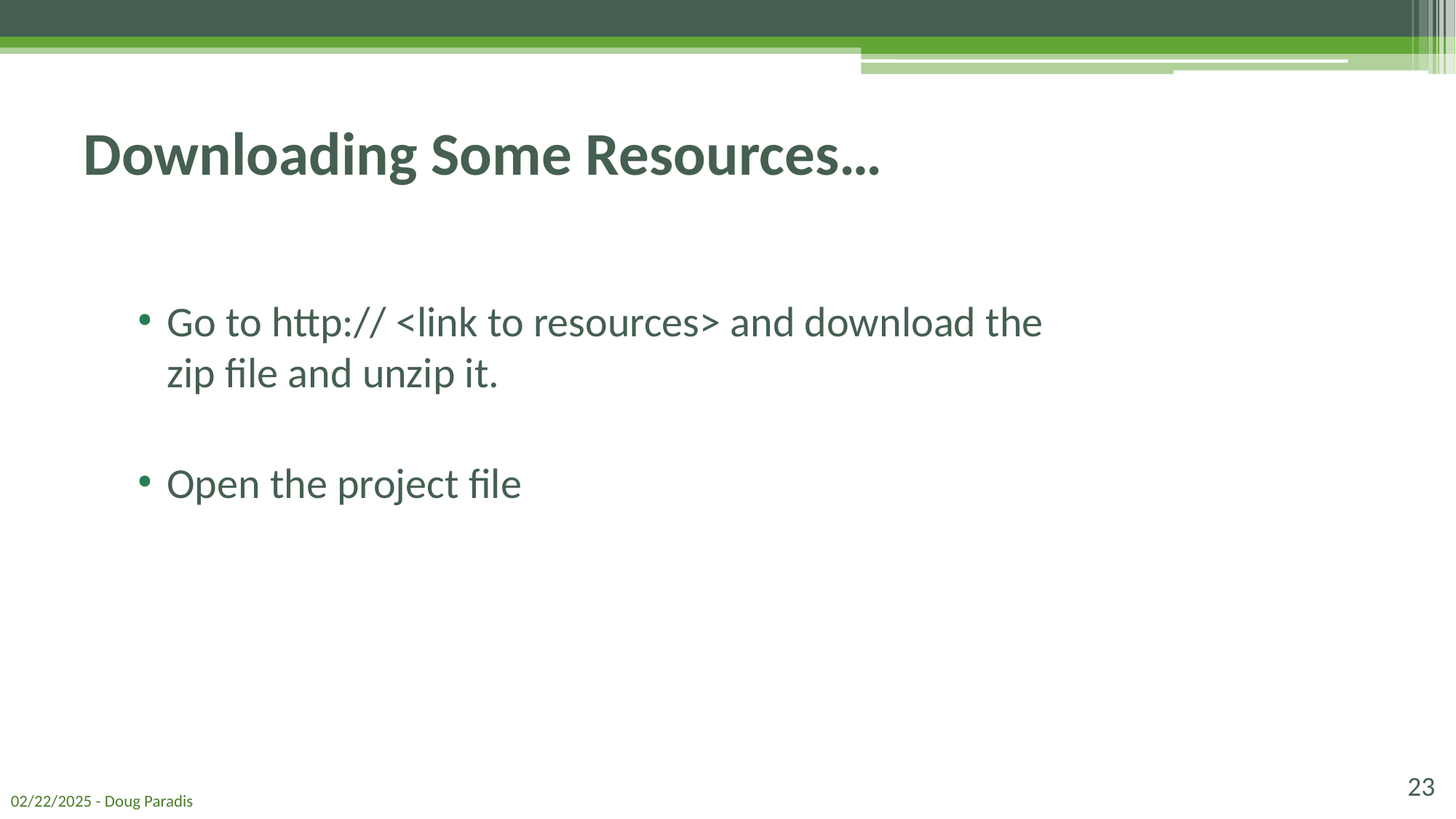

# Downloading Some Resources…

Go to http:// <link to resources> and download the
zip file and unzip it.

Open the project file
23
02/22/2025 - Doug Paradis